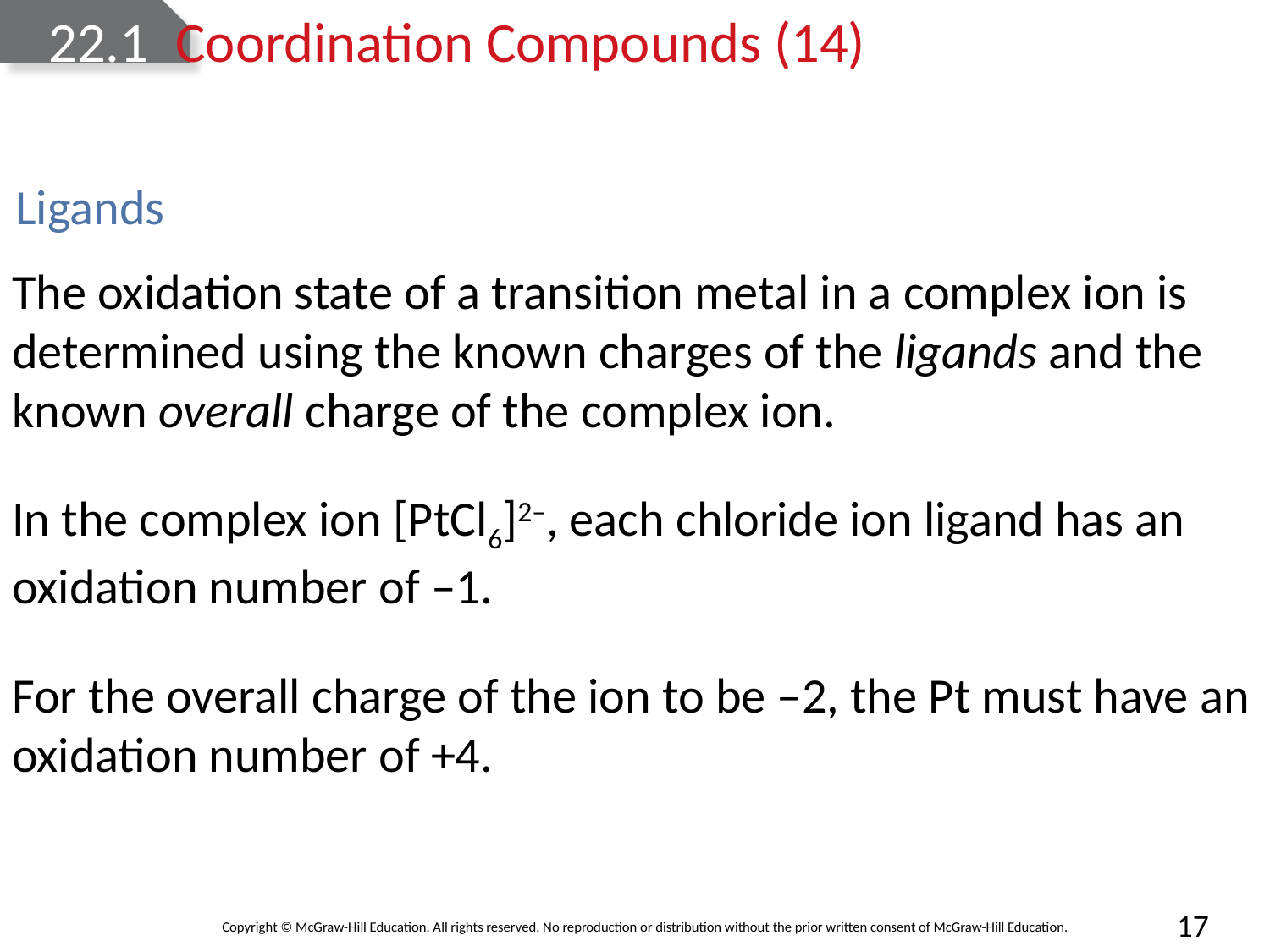

# 22.1	Coordination Compounds (14)
Ligands
The oxidation state of a transition metal in a complex ion is determined using the known charges of the ligands and the known overall charge of the complex ion.
In the complex ion [PtCl6]2‒, each chloride ion ligand has an oxidation number of ‒1.
For the overall charge of the ion to be ‒2, the Pt must have an oxidation number of +4.